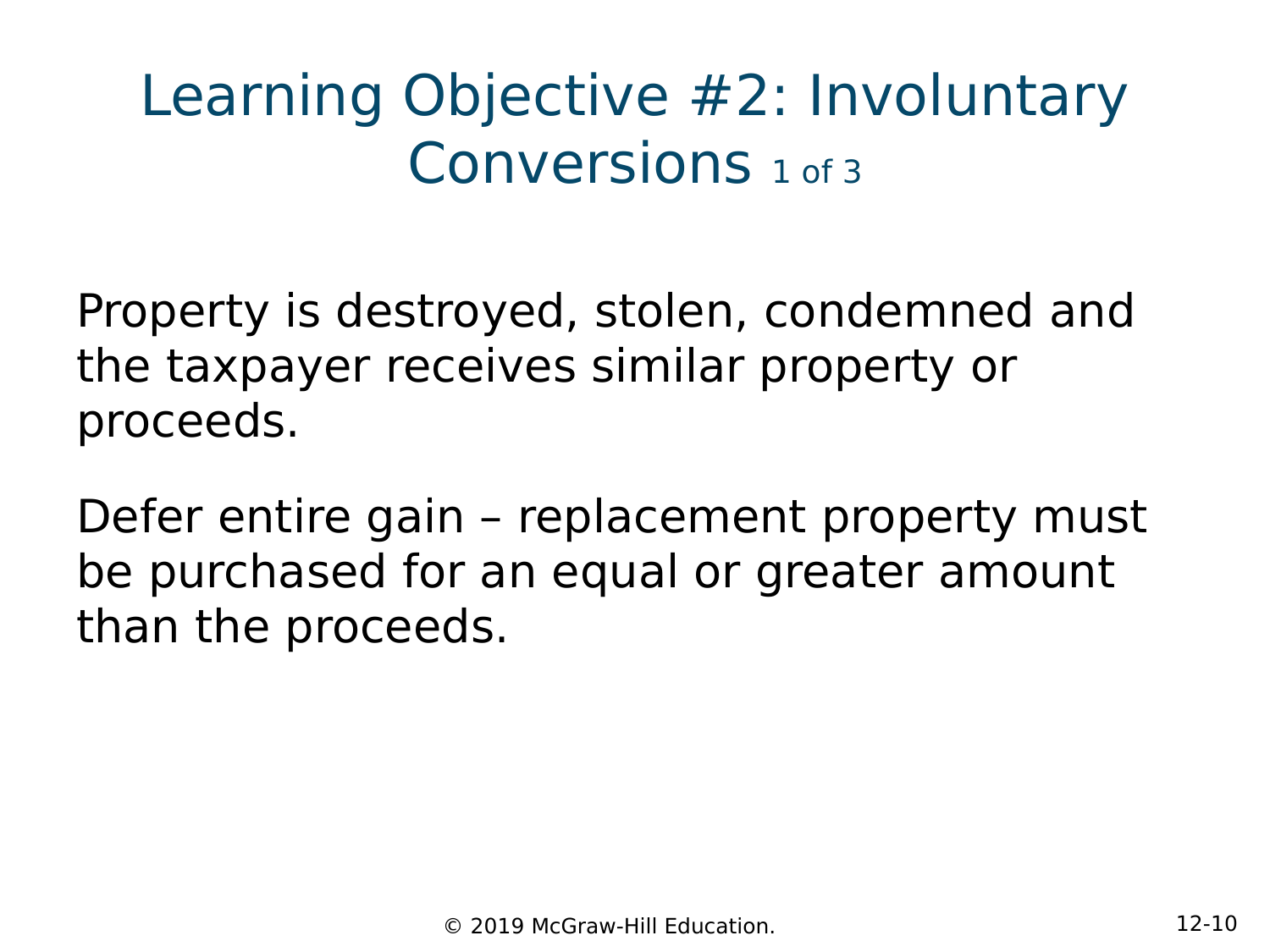

# Learning Objective #2: Involuntary Conversions 1 of 3
Property is destroyed, stolen, condemned and the taxpayer receives similar property or proceeds.
Defer entire gain – replacement property must be purchased for an equal or greater amount than the proceeds.